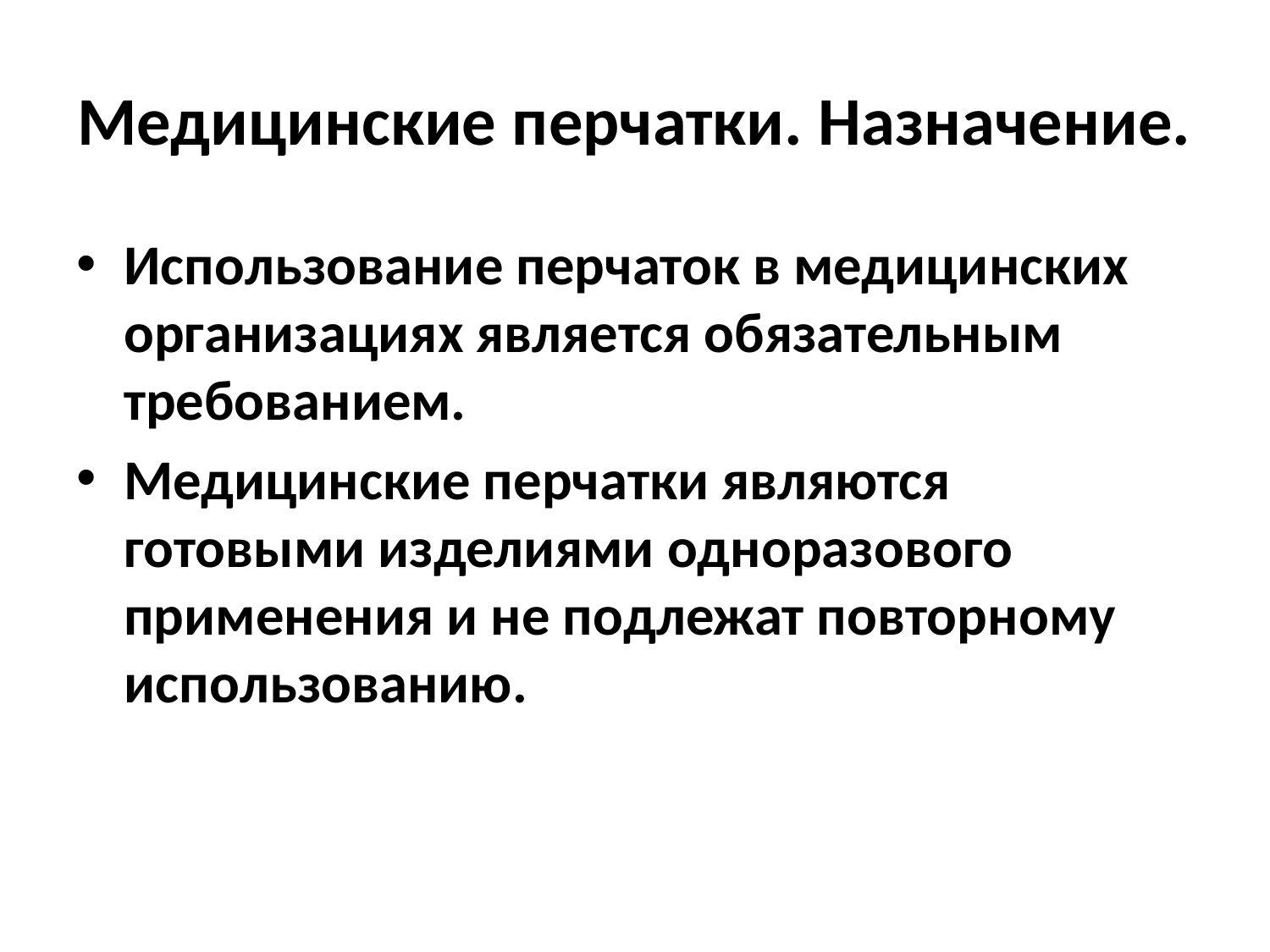

# Медицинские перчатки. Назначение.
Использование перчаток в медицинских организациях является обязательным требованием.
Медицинские перчатки являются готовыми изделиями одноразового применения и не подлежат повторному использованию.